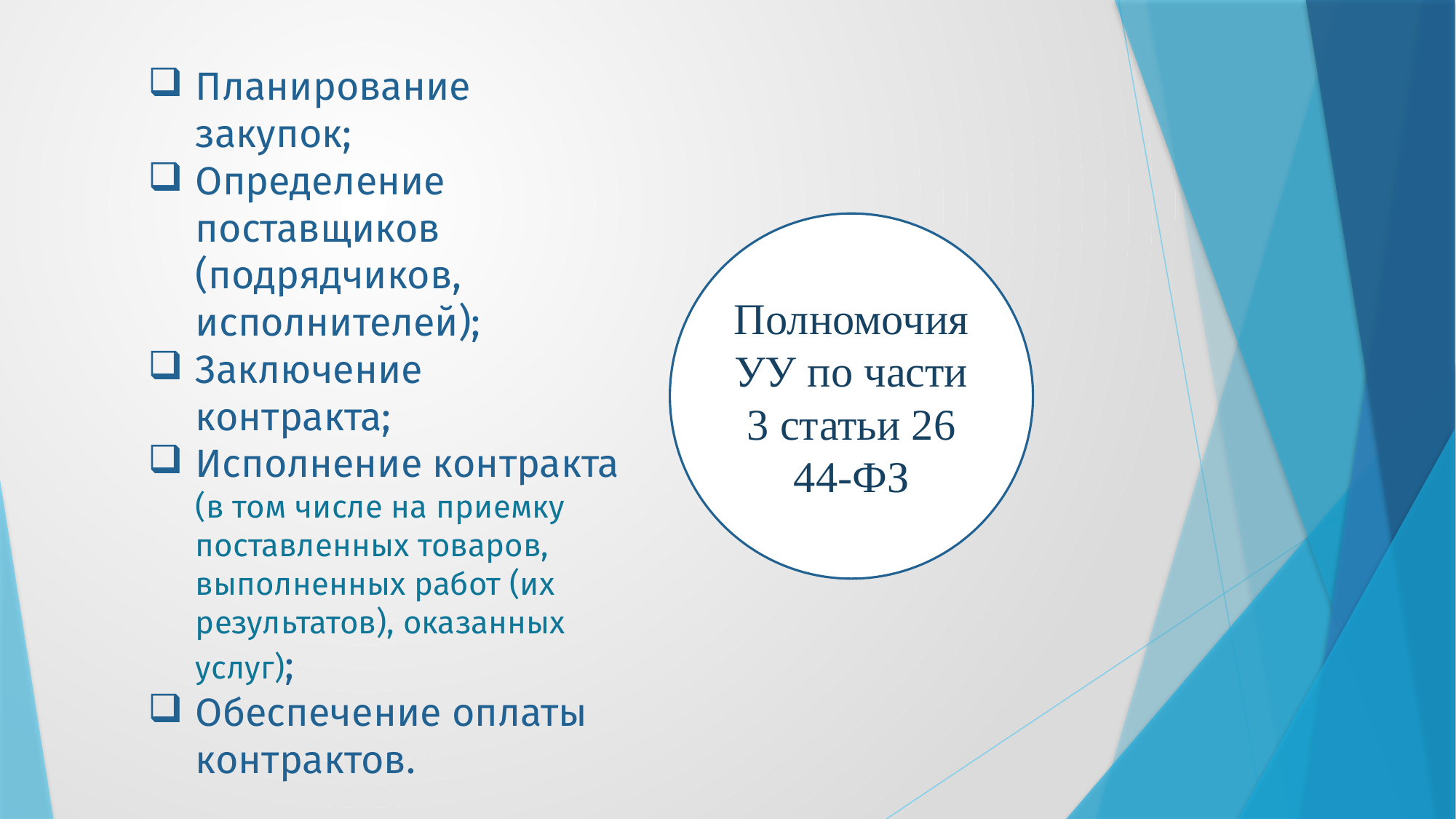

Планирование закупок;
Определение поставщиков (подрядчиков, исполнителей);
Заключение контракта;
Исполнение контракта (в том числе на приемку поставленных товаров, выполненных работ (их результатов), оказанных услуг);
Обеспечение оплаты контрактов.

Полномочия УУ по части 3 статьи 26 44-ФЗ